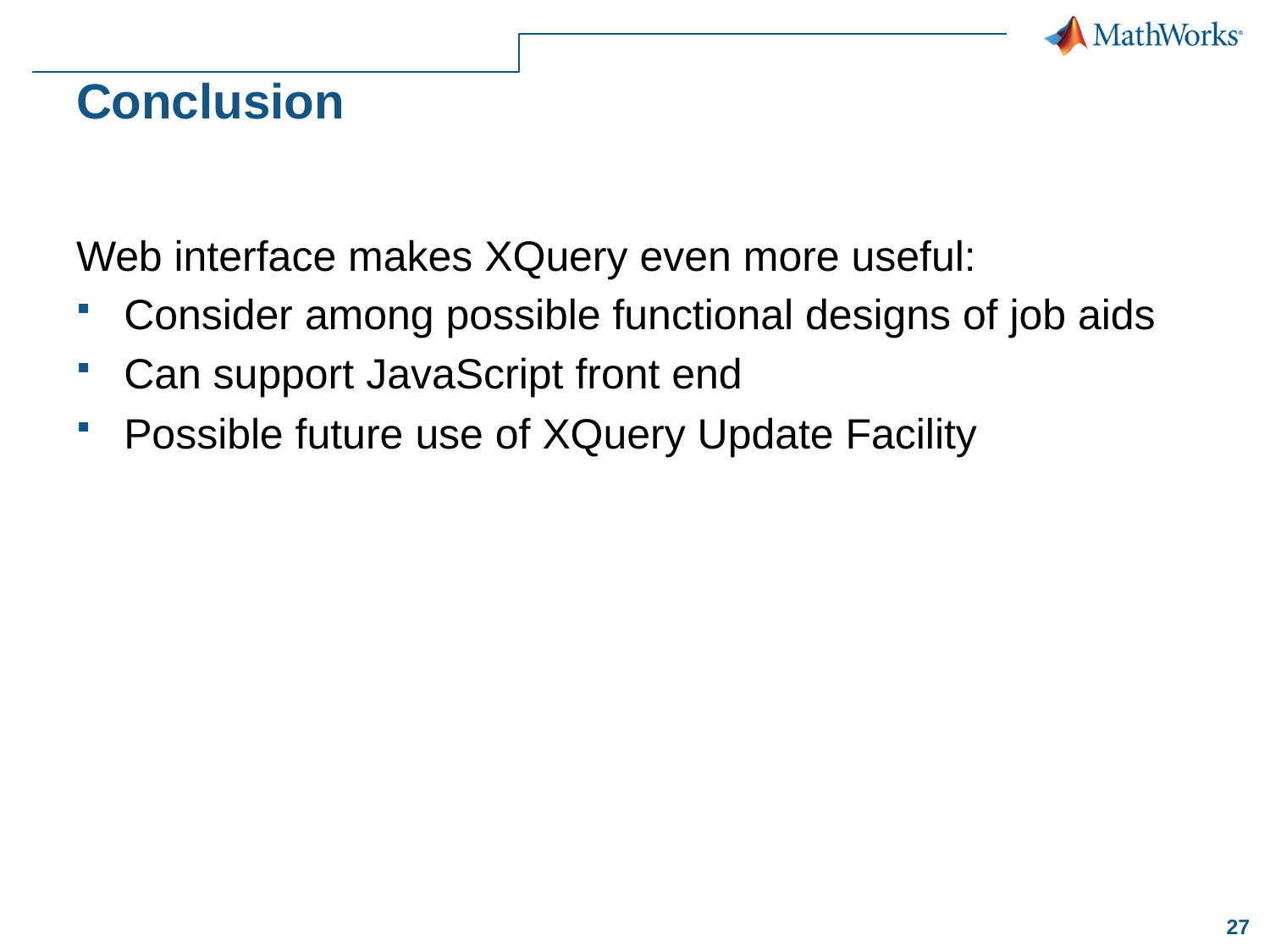

# Conclusion
Web interface makes XQuery even more useful:
Consider among possible functional designs of job aids
Can support JavaScript front end
Possible future use of XQuery Update Facility